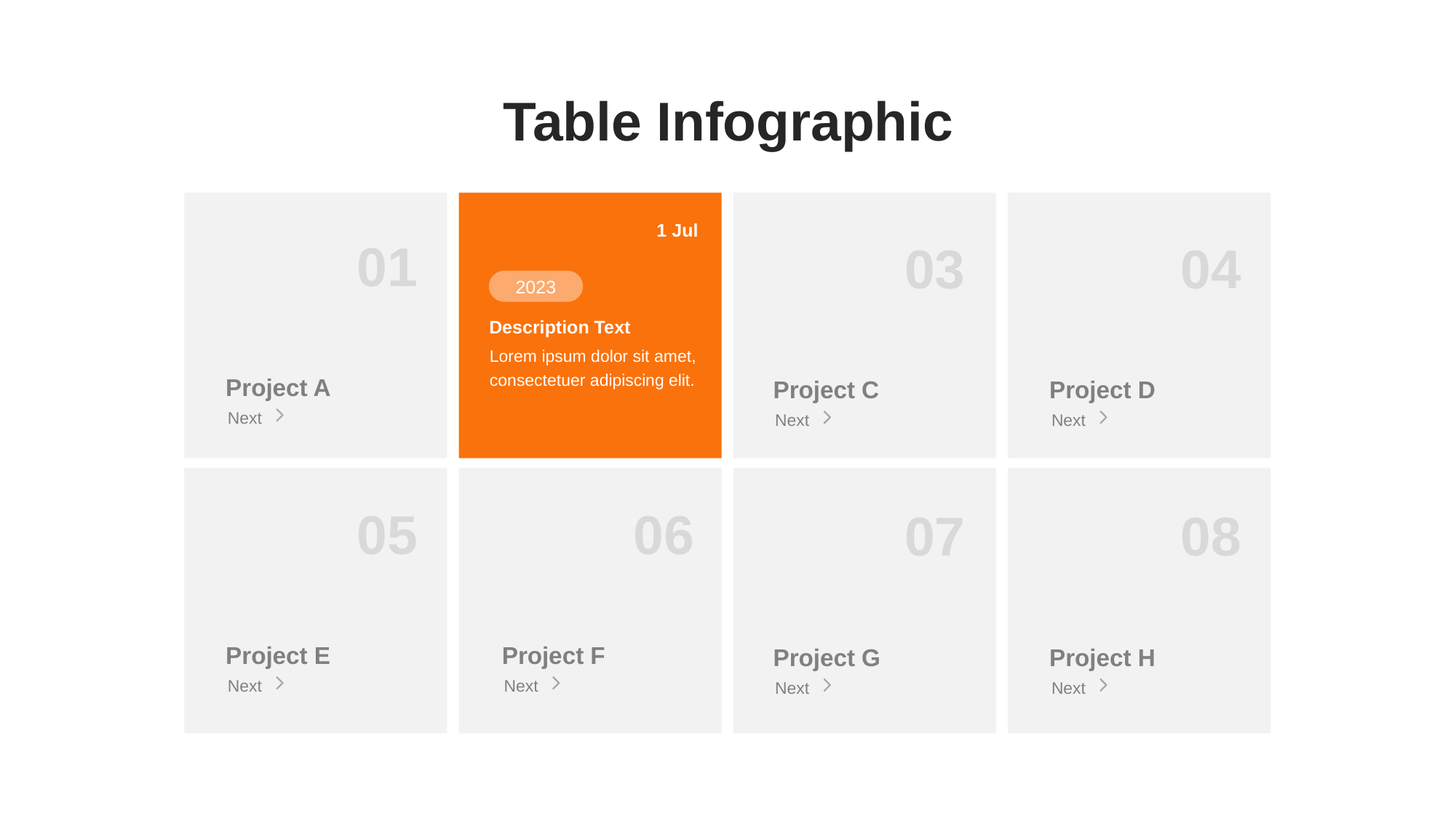

Table Infographic

1 Jul
01
03
04
2023
Description Text
Lorem ipsum dolor sit amet, consectetuer adipiscing elit.
Project A
Project C
Project D
Next
Next
Next

05
06
07
08
Project E
Project F
Project G
Project H
Next
Next
Next
Next